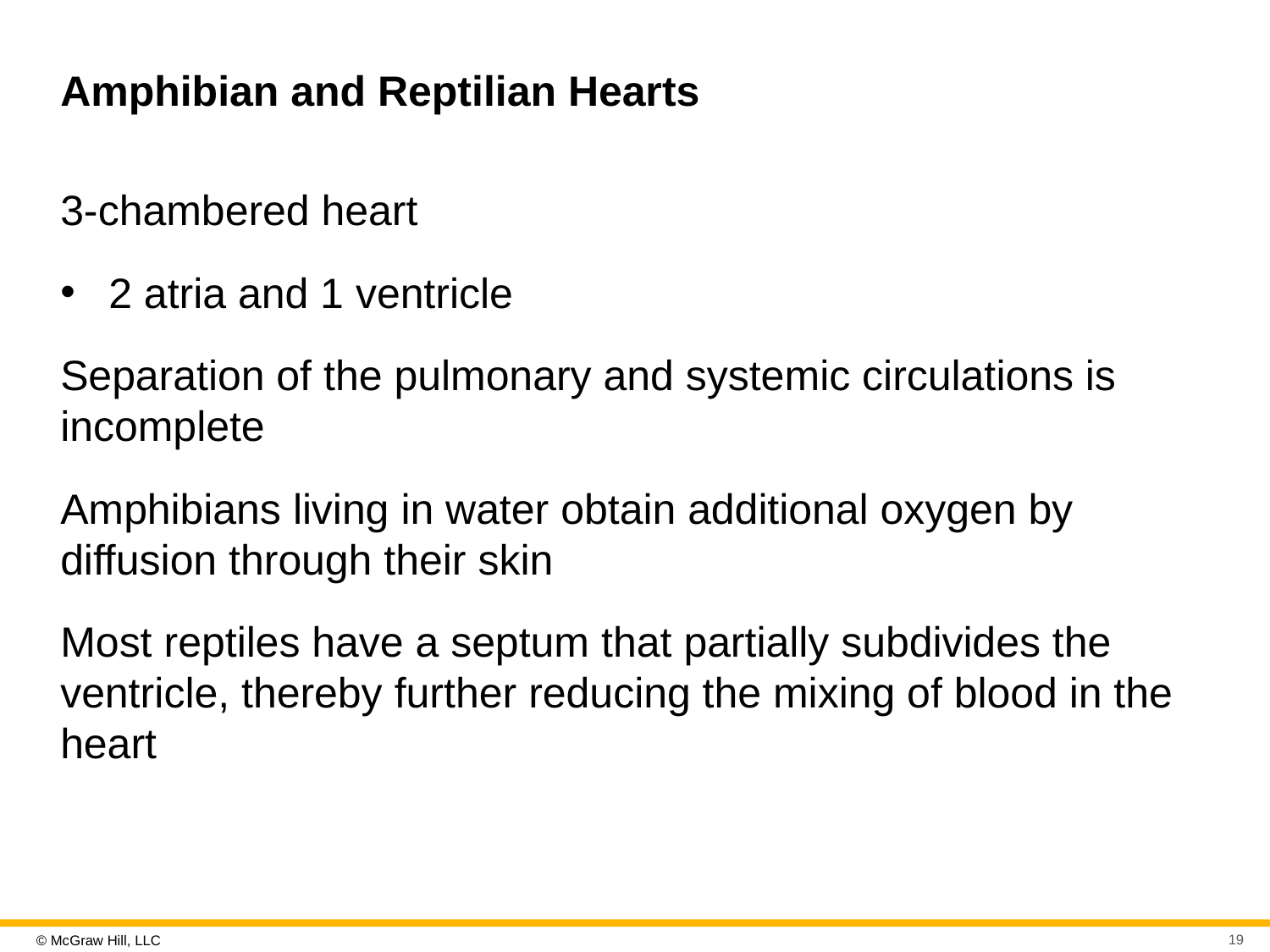

# Amphibian and Reptilian Hearts
3-chambered heart
2 atria and 1 ventricle
Separation of the pulmonary and systemic circulations is incomplete
Amphibians living in water obtain additional oxygen by diffusion through their skin
Most reptiles have a septum that partially subdivides the ventricle, thereby further reducing the mixing of blood in the heart
19